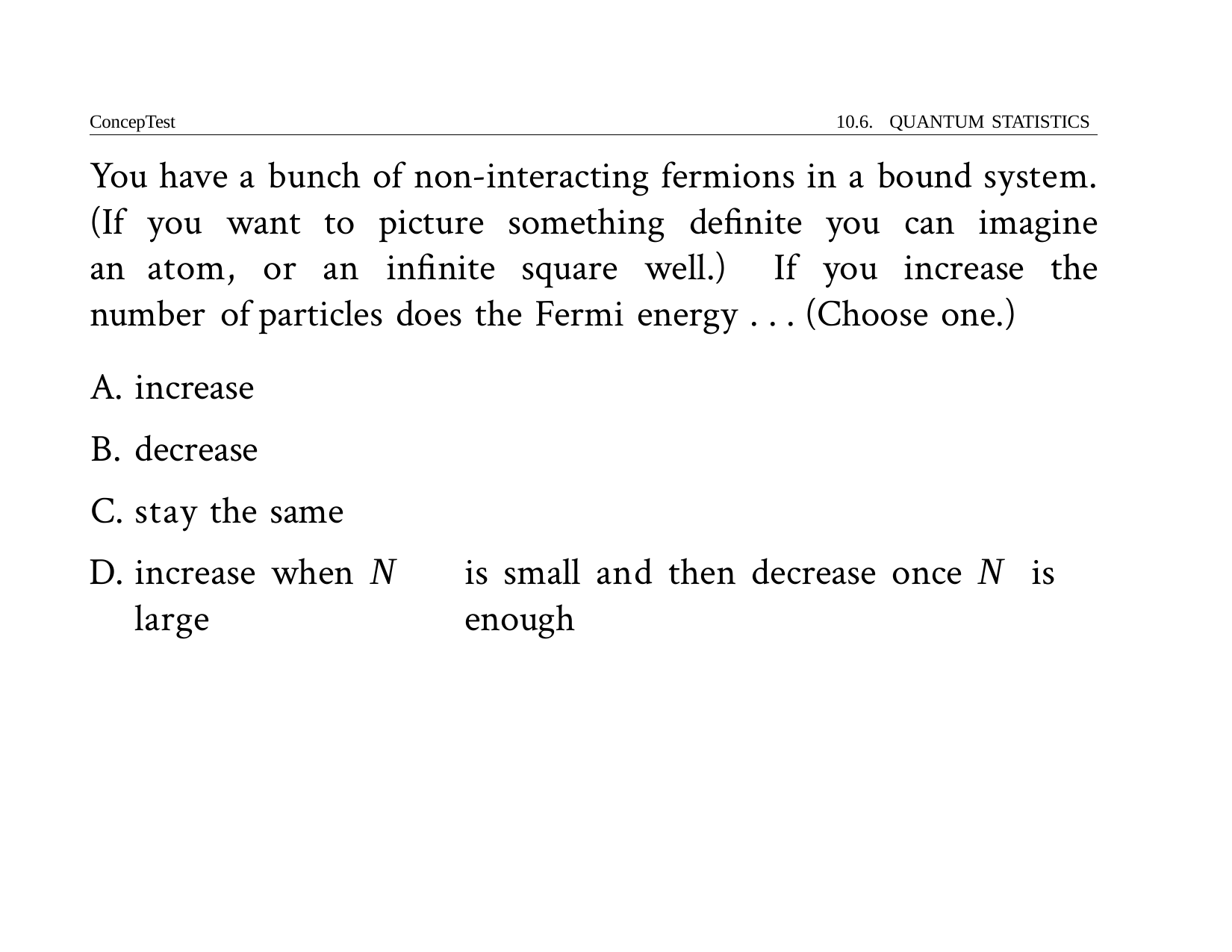

ConcepTest	10.6.  QUANTUM STATISTICS

# You have a bunch of non-interacting fermions in a bound system. (If you want to picture something definite you can imagine an atom, or an infinite square well.)  If you increase the number of particles does the Fermi energy . . . (Choose one.)
increase
decrease
stay the same
increase when N	is small and then decrease once N	is large 	enough